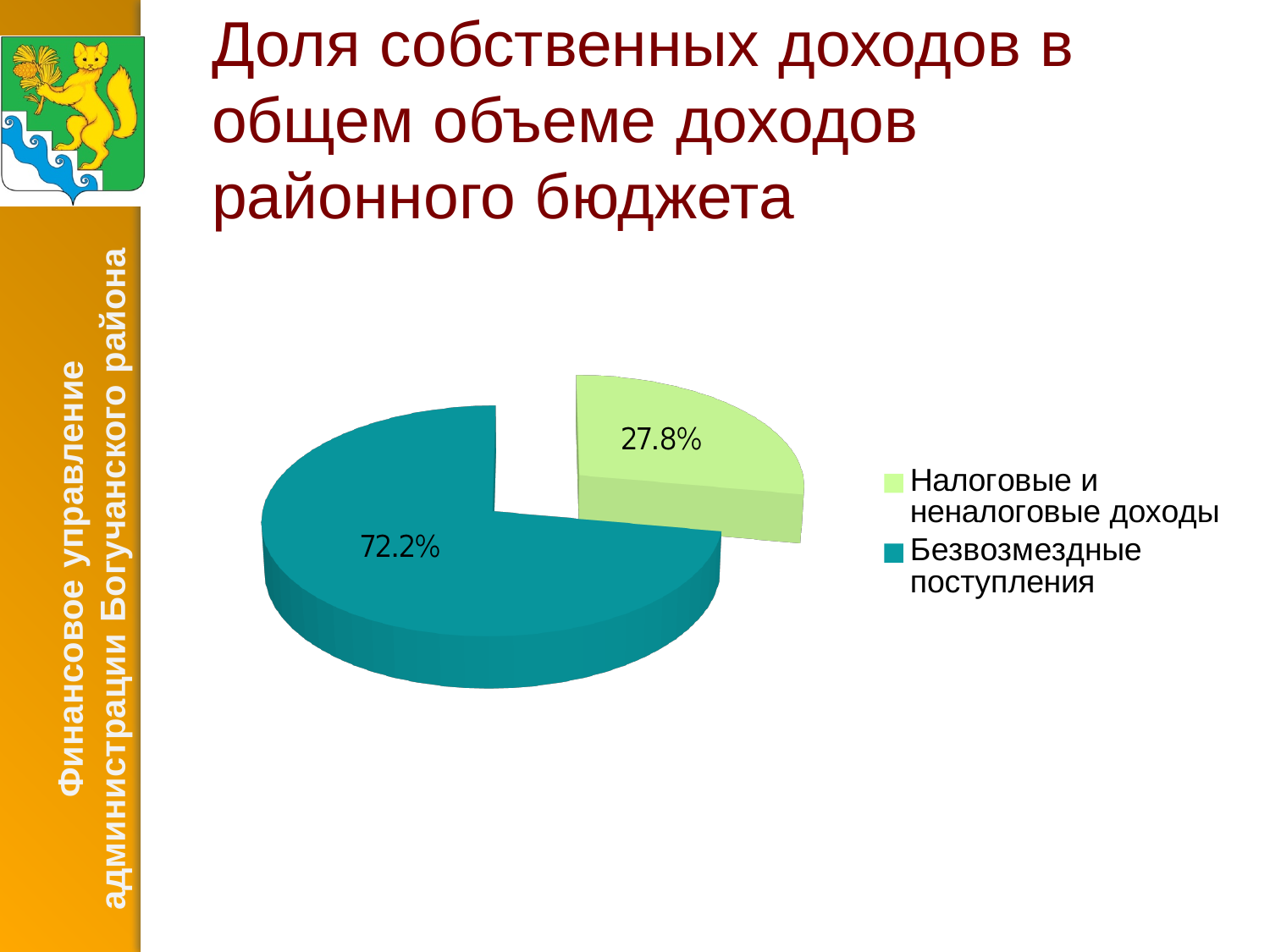

# Доля собственных доходов в общем объеме доходов районного бюджета

[unsupported chart]